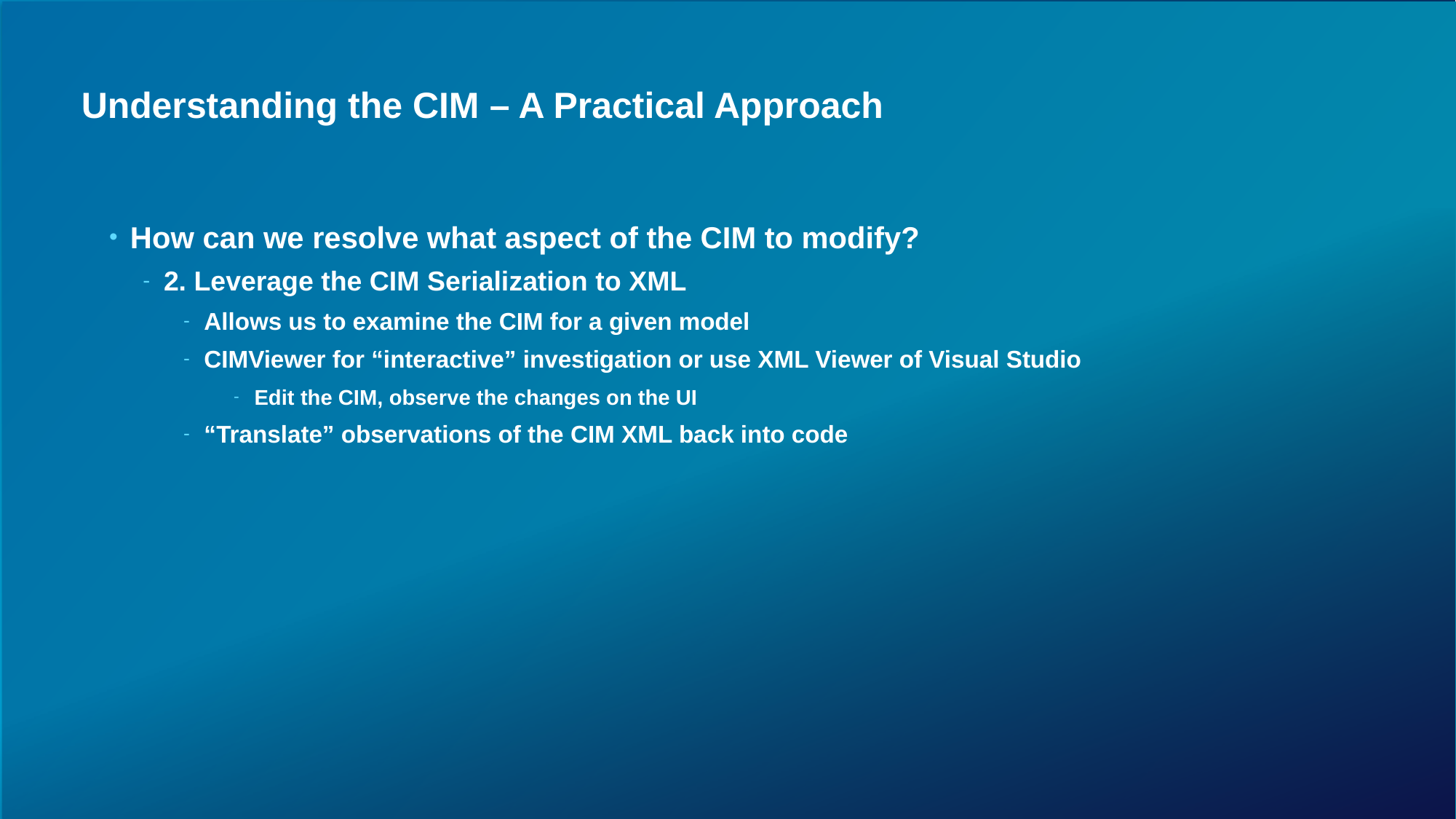

# Understanding the CIM – A Practical Approach

How can we resolve what aspect of the CIM to modify?
2. Leverage the CIM Serialization to XML
Allows us to examine the CIM for a given model
CIMViewer for “interactive” investigation or use XML Viewer of Visual Studio
Edit the CIM, observe the changes on the UI
“Translate” observations of the CIM XML back into code